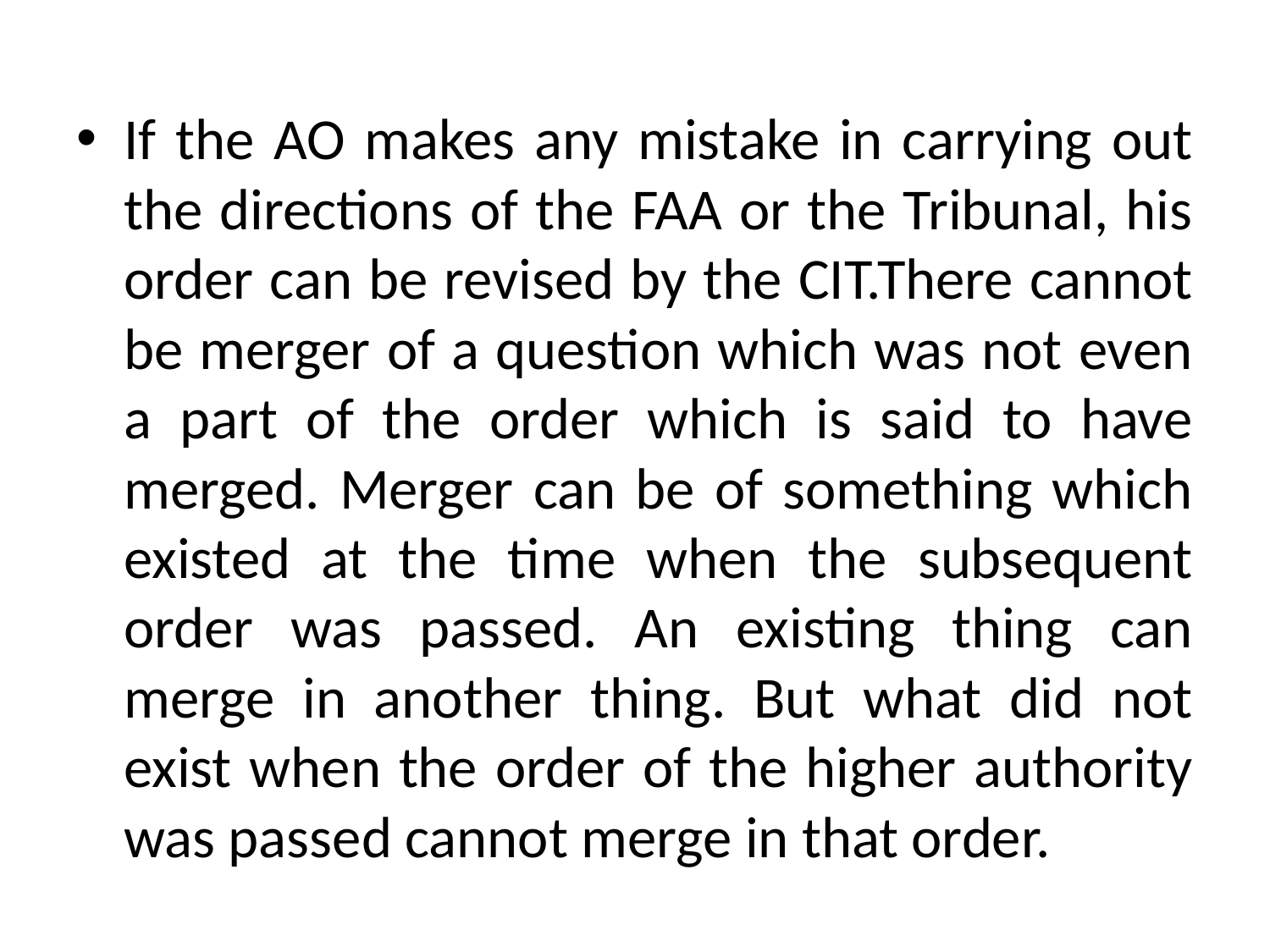

#
If the AO makes any mistake in carrying out the directions of the FAA or the Tribunal, his order can be revised by the CIT.There cannot be merger of a question which was not even a part of the order which is said to have merged. Merger can be of something which existed at the time when the subsequent order was passed. An existing thing can merge in another thing. But what did not exist when the order of the higher authority was passed cannot merge in that order.